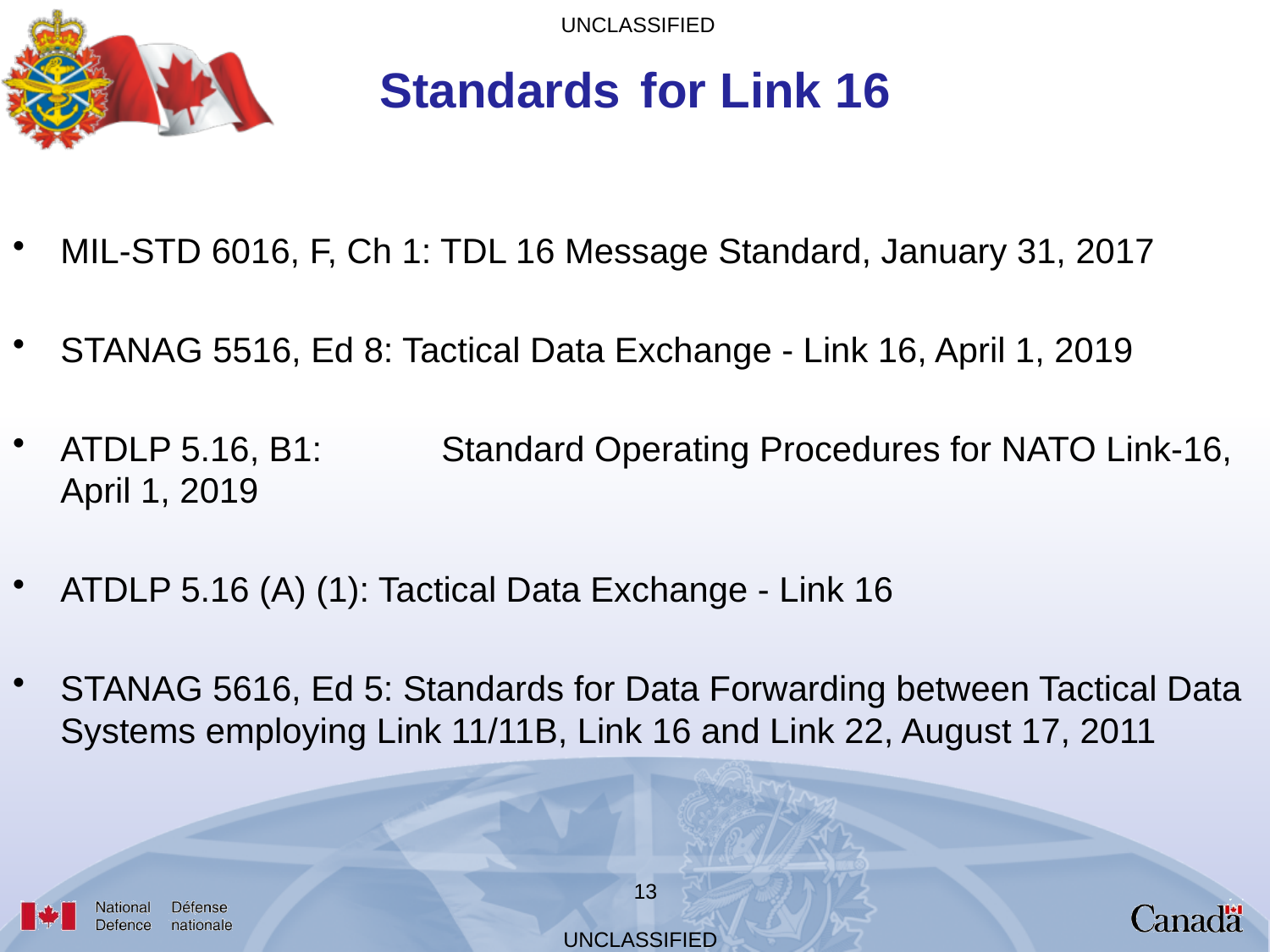

# Standards for Link 16
MIL-STD 6016, F, Ch 1: TDL 16 Message Standard, January 31, 2017

STANAG 5516, Ed 8: Tactical Data Exchange - Link 16, April 1, 2019

ATDLP 5.16, B1:	Standard Operating Procedures for NATO Link-16, April 1, 2019

ATDLP 5.16 (A) (1): Tactical Data Exchange - Link 16

STANAG 5616, Ed 5: Standards for Data Forwarding between Tactical Data Systems employing Link 11/11B, Link 16 and Link 22, August 17, 2011